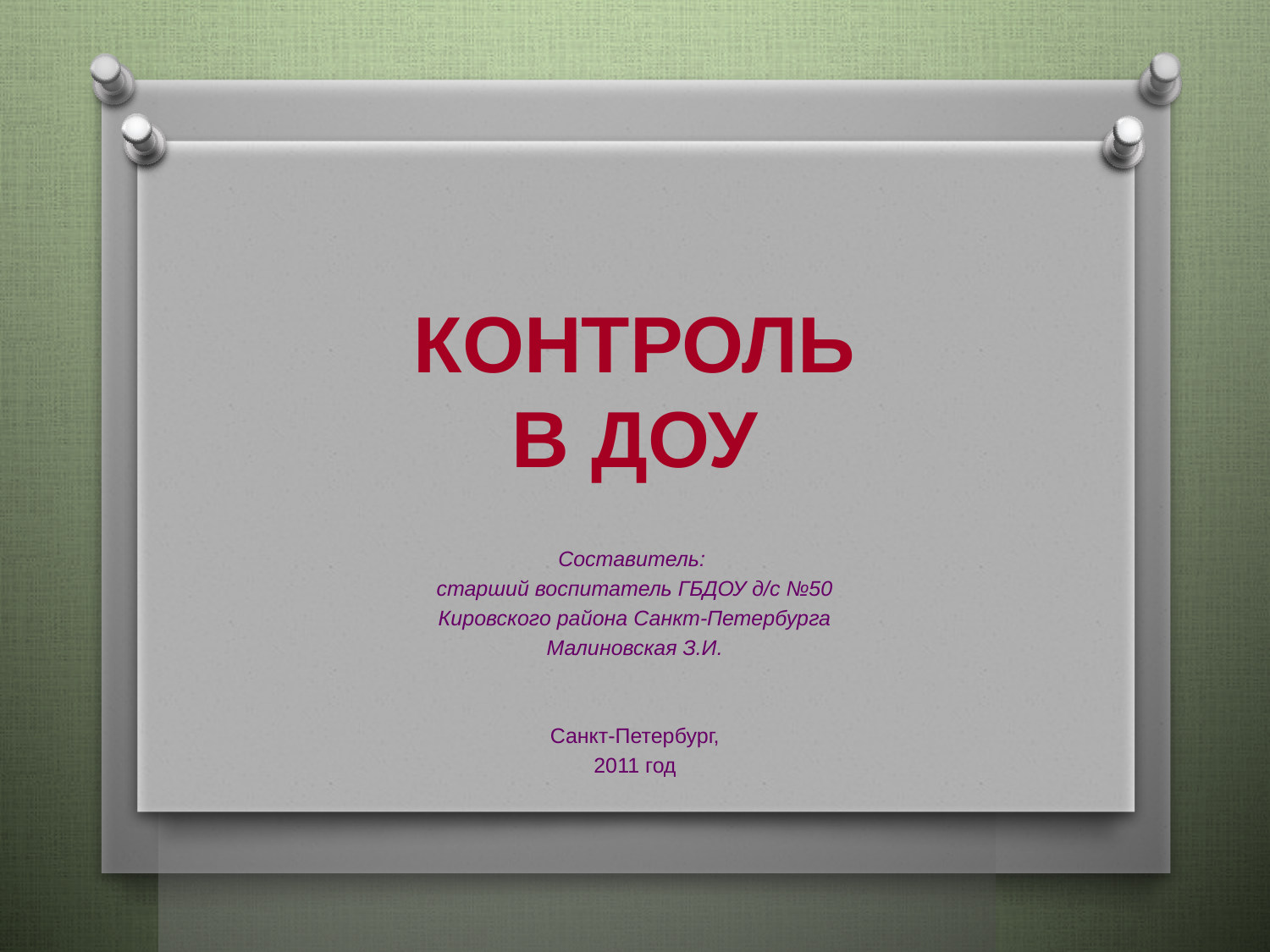

# КОНТРОЛЬ В ДОУ
Составитель:
старший воспитатель ГБДОУ д/с №50
 Кировского района Санкт-Петербурга
Малиновская З.И.

Санкт-Петербург,
2011 год